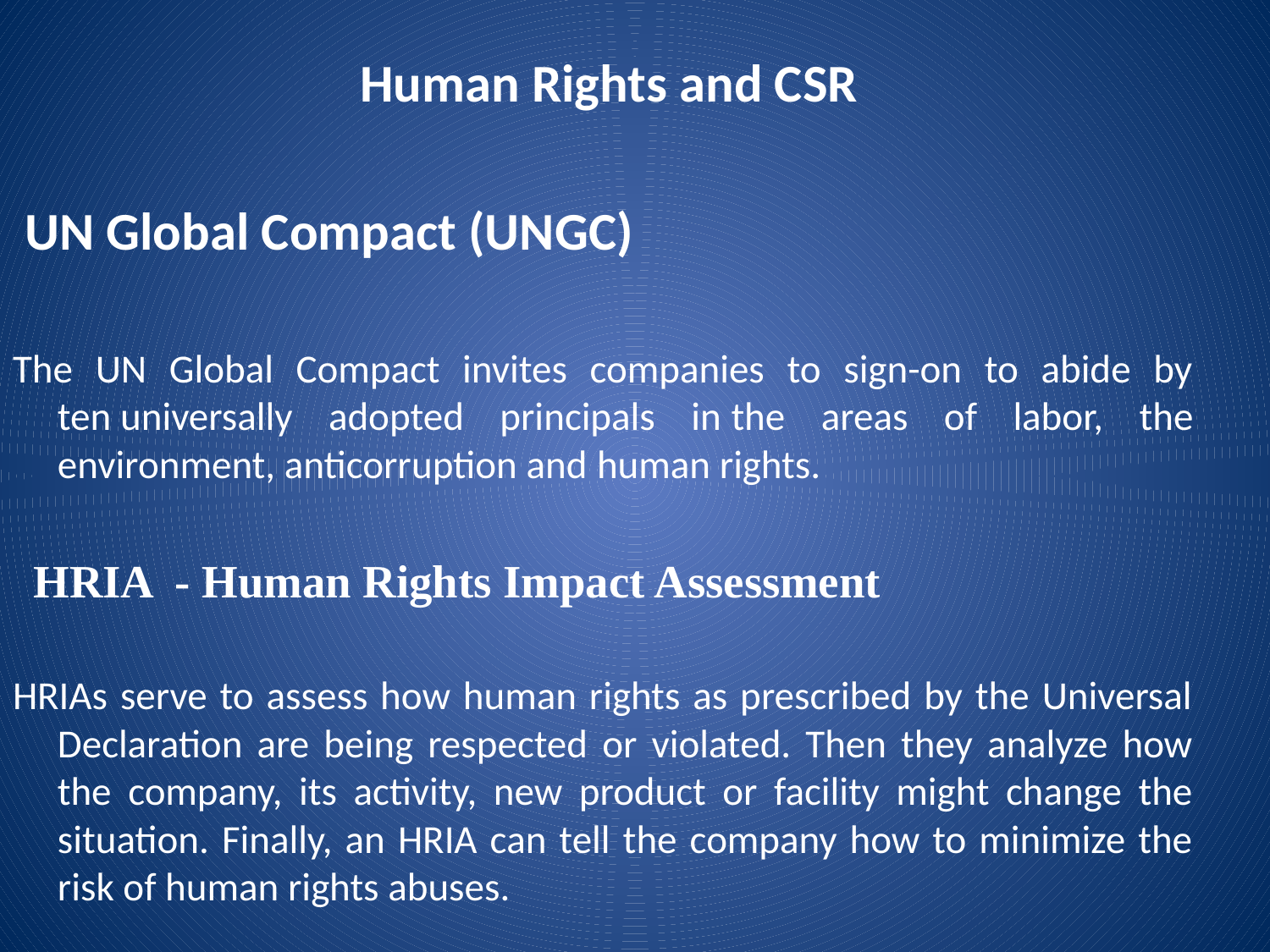

Human Rights and CSR

 UN Global Compact (UNGC)

The UN Global Compact invites companies to sign-on to abide by ten universally adopted principals in the areas of labor, the environment, anticorruption and human rights.

  HRIA  - Human Rights Impact Assessment

HRIAs serve to assess how human rights as prescribed by the Universal Declaration are being respected or violated. Then they analyze how the company, its activity, new product or facility might change the situation. Finally, an HRIA can tell the company how to minimize the risk of human rights abuses.